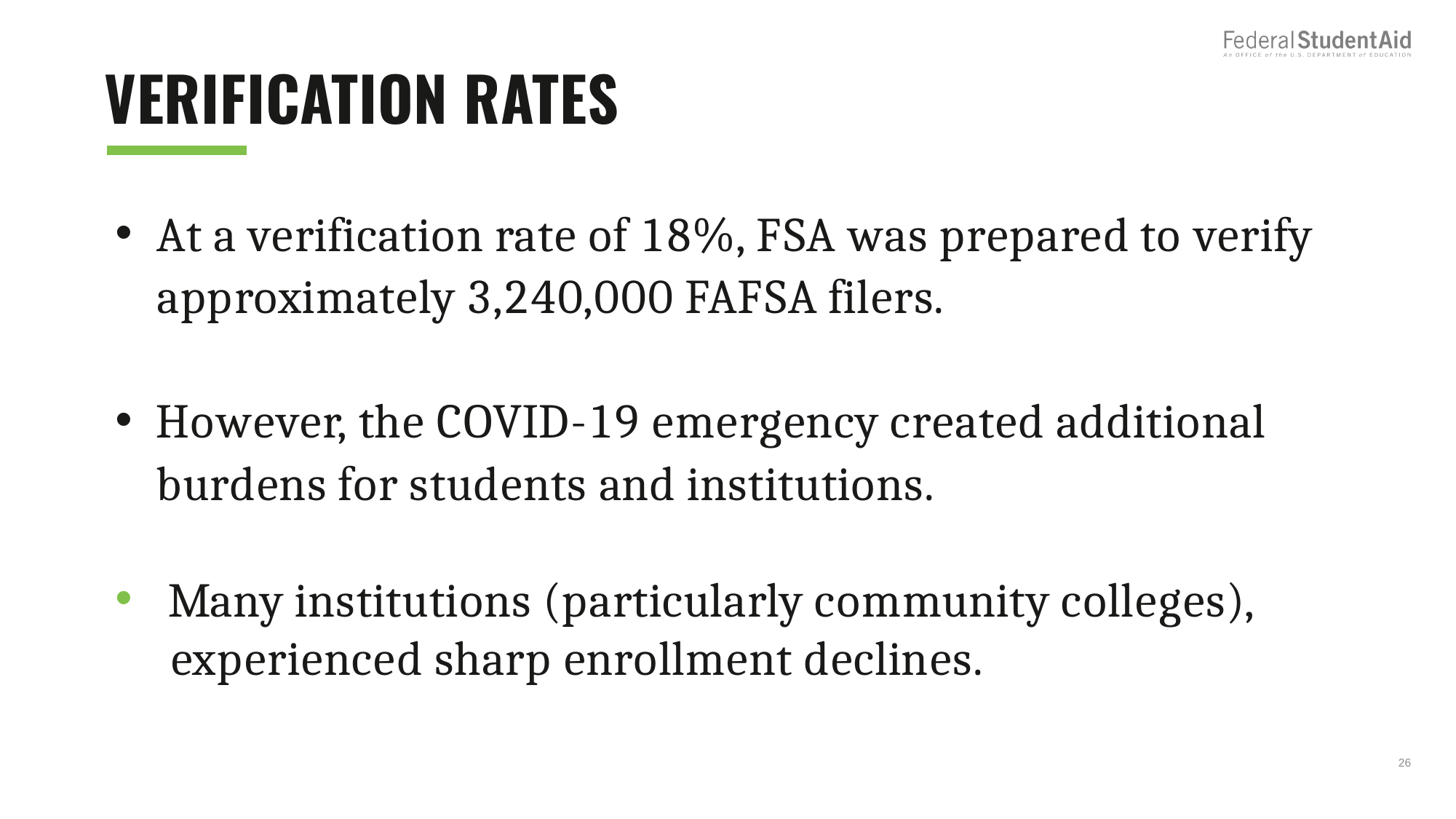

# VERIFICATION RATES
At a verification rate of 18%, FSA was prepared to verify approximately 3,240,000 FAFSA filers.

However, the COVID-19 emergency created additional burdens for students and institutions.

Many institutions (particularly community colleges), experienced sharp enrollment declines.

26